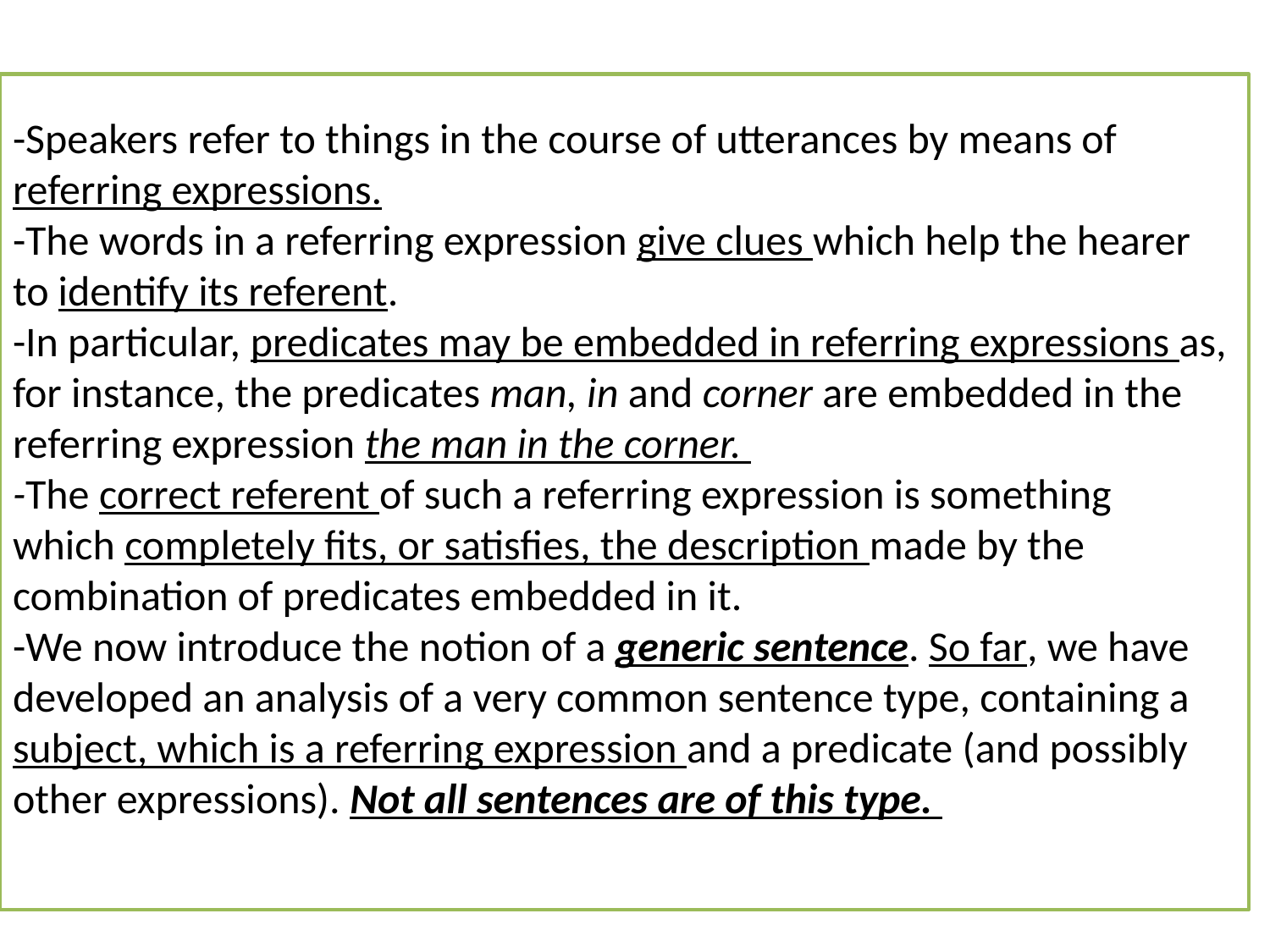

# -Speakers refer to things in the course of utterances by means of referring expressions. -The words in a referring expression give clues which help the hearer to identify its referent. -In particular, predicates may be embedded in referring expressions as, for instance, the predicates man, in and corner are embedded in the referring expression the man in the corner. -The correct referent of such a referring expression is something which completely fits, or satisfies, the description made by the combination of predicates embedded in it. -We now introduce the notion of a generic sentence. So far, we have developed an analysis of a very common sentence type, containing a subject, which is a referring expression and a predicate (and possibly other expressions). Not all sentences are of this type.